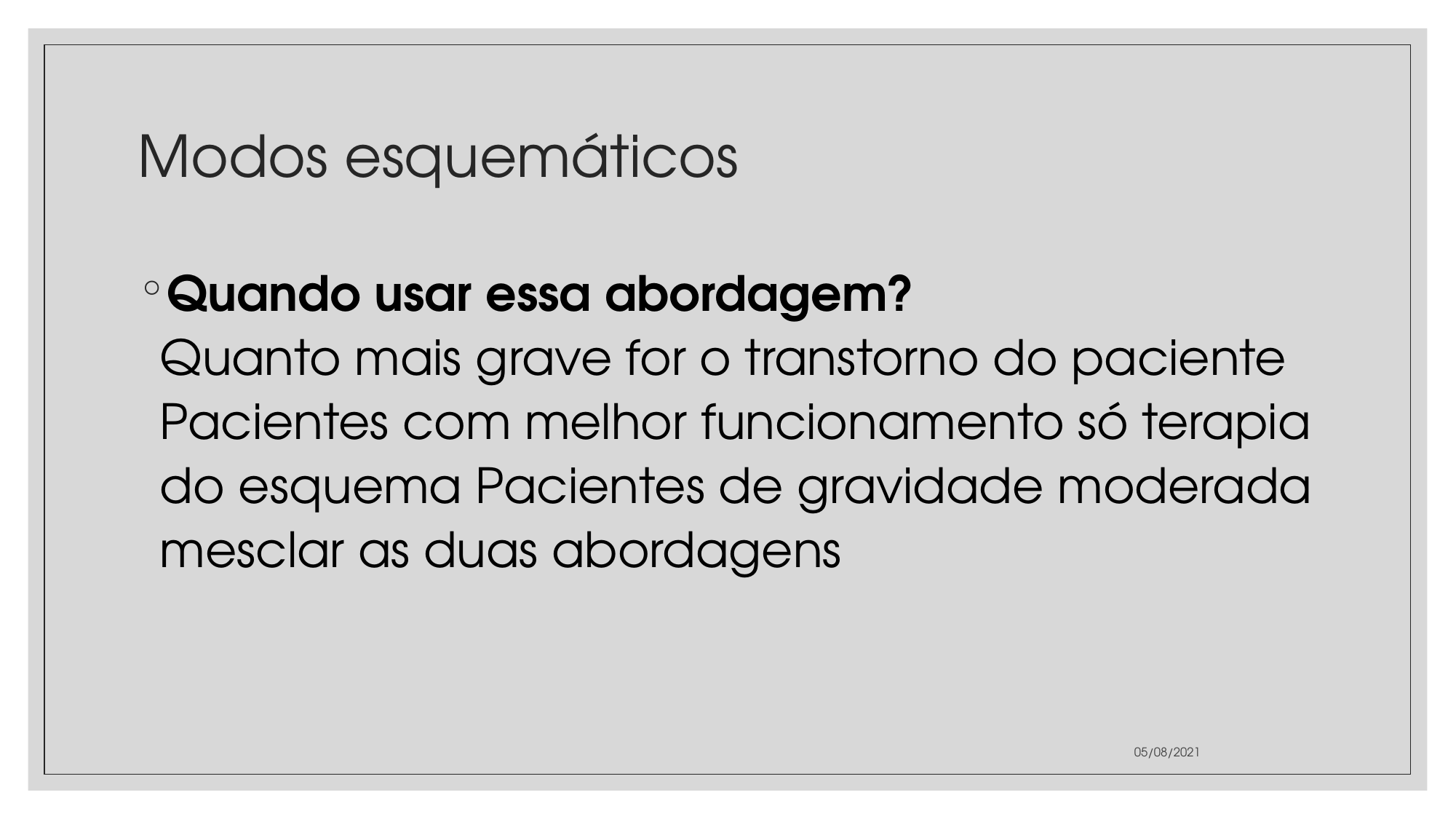

# Modos esquemáticos
Quando usar essa abordagem?
Quanto mais grave for o transtorno do paciente Pacientes com melhor funcionamento só terapia do esquema Pacientes de gravidade moderada mesclar as duas abordagens
05/08/2021